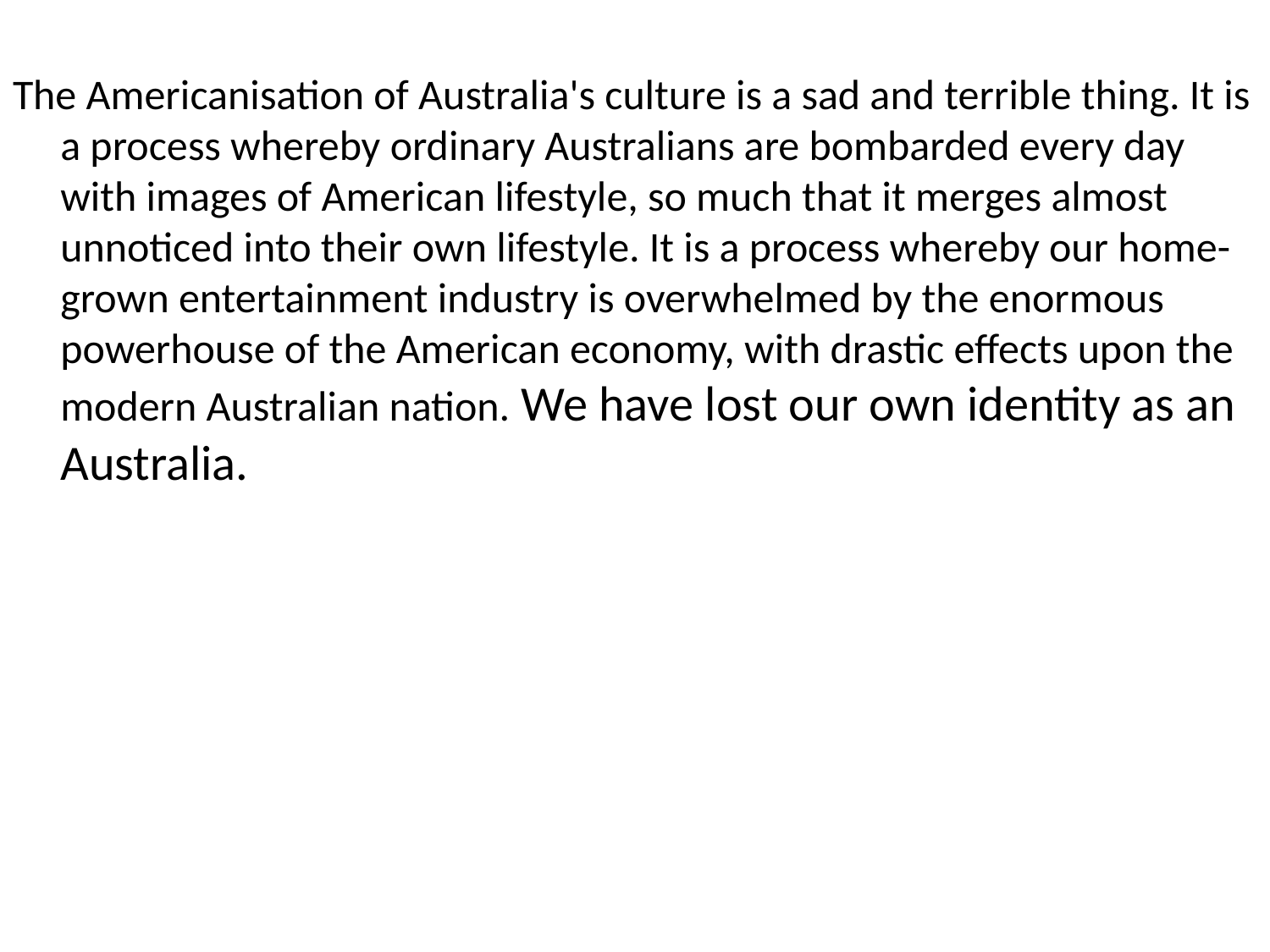

The Americanisation of Australia's culture is a sad and terrible thing. It is a process whereby ordinary Australians are bombarded every day with images of American lifestyle, so much that it merges almost unnoticed into their own lifestyle. It is a process whereby our home-grown entertainment industry is overwhelmed by the enormous powerhouse of the American economy, with drastic effects upon the modern Australian nation. We have lost our own identity as an Australia.